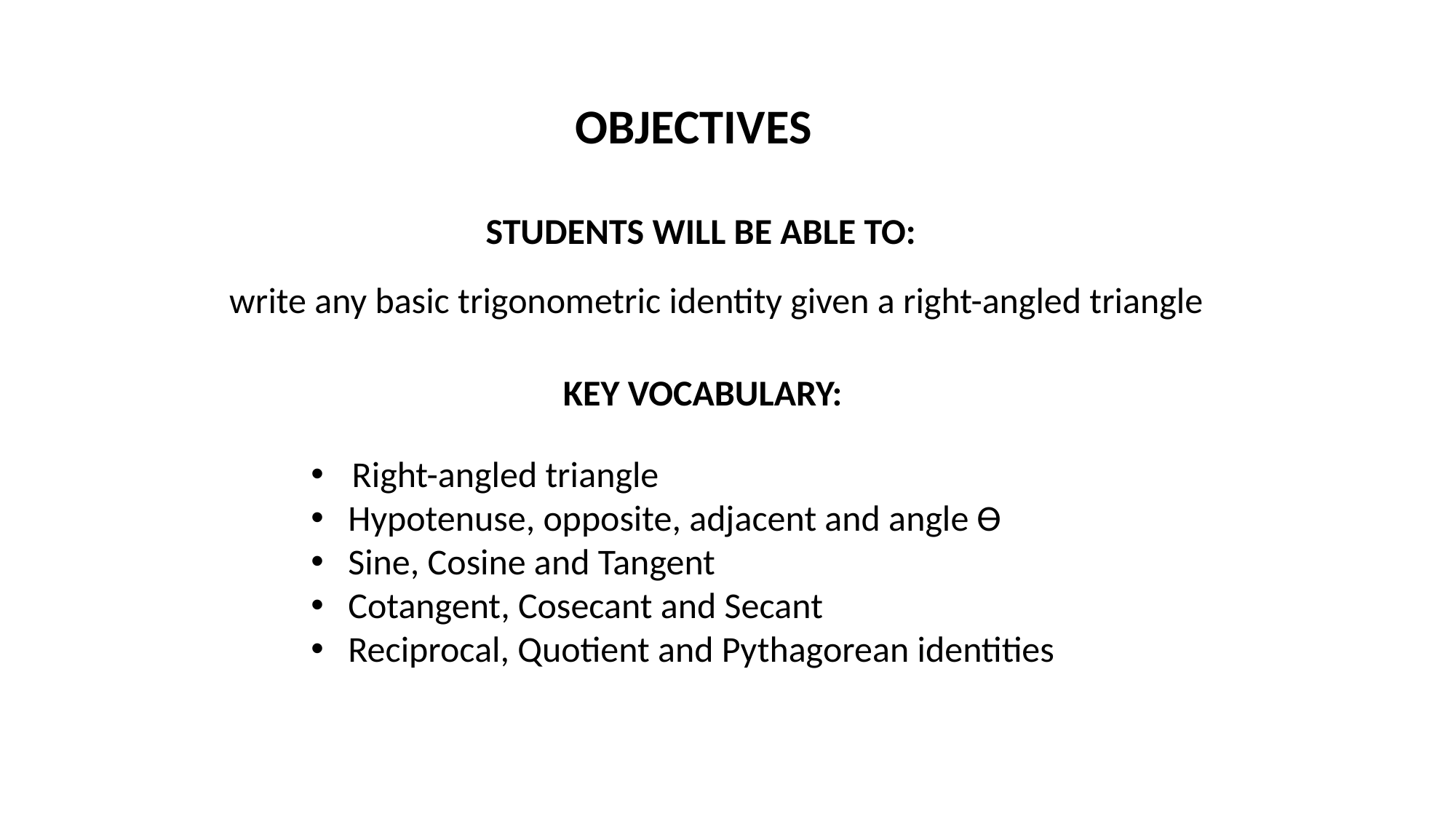

# OBJECTIVES
STUDENTS WILL BE ABLE TO:
write any basic trigonometric identity given a right-angled triangle
KEY VOCABULARY:
Right-angled triangle
   Hypotenuse, opposite, adjacent and angle ϴ
   Sine, Cosine and Tangent
   Cotangent, Cosecant and Secant
   Reciprocal, Quotient and Pythagorean identities